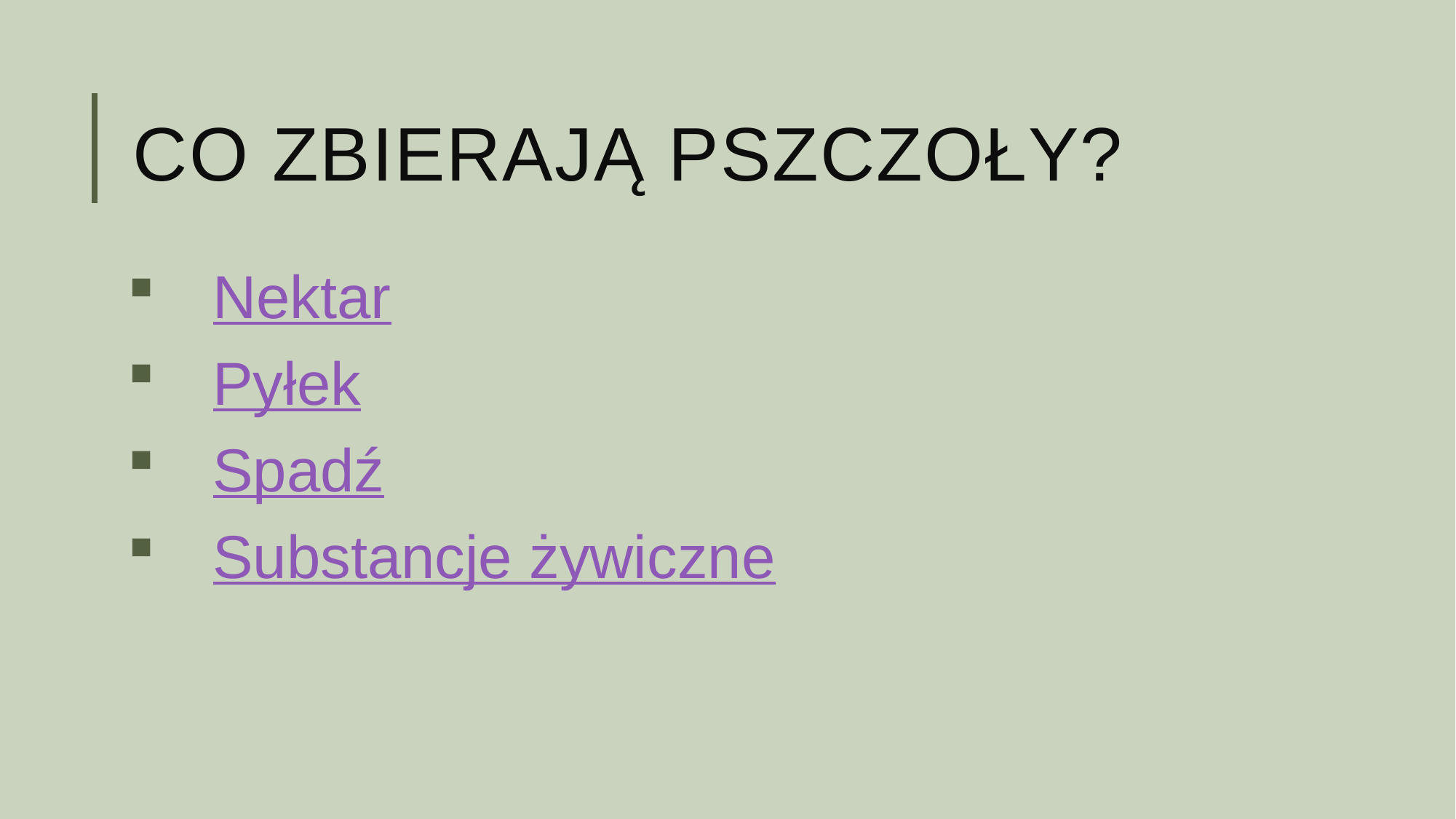

# Co zbierają pszczoły?
 Nektar
 Pyłek
 Spadź
 Substancje żywiczne